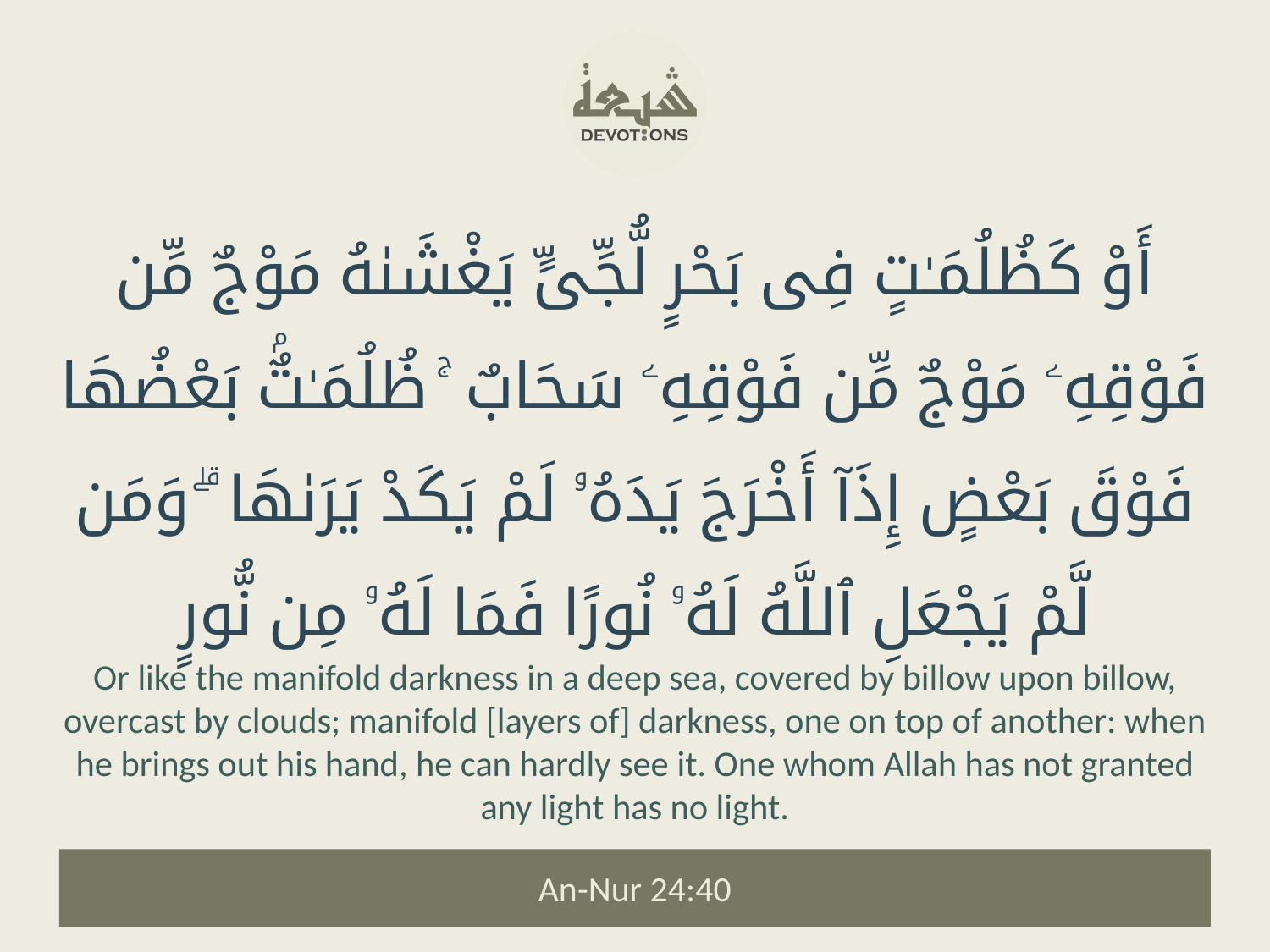

أَوْ كَظُلُمَـٰتٍ فِى بَحْرٍ لُّجِّىٍّ يَغْشَىٰهُ مَوْجٌ مِّن فَوْقِهِۦ مَوْجٌ مِّن فَوْقِهِۦ سَحَابٌ ۚ ظُلُمَـٰتٌۢ بَعْضُهَا فَوْقَ بَعْضٍ إِذَآ أَخْرَجَ يَدَهُۥ لَمْ يَكَدْ يَرَىٰهَا ۗ وَمَن لَّمْ يَجْعَلِ ٱللَّهُ لَهُۥ نُورًا فَمَا لَهُۥ مِن نُّورٍ
Or like the manifold darkness in a deep sea, covered by billow upon billow, overcast by clouds; manifold [layers of] darkness, one on top of another: when he brings out his hand, he can hardly see it. One whom Allah has not granted any light has no light.
An-Nur 24:40